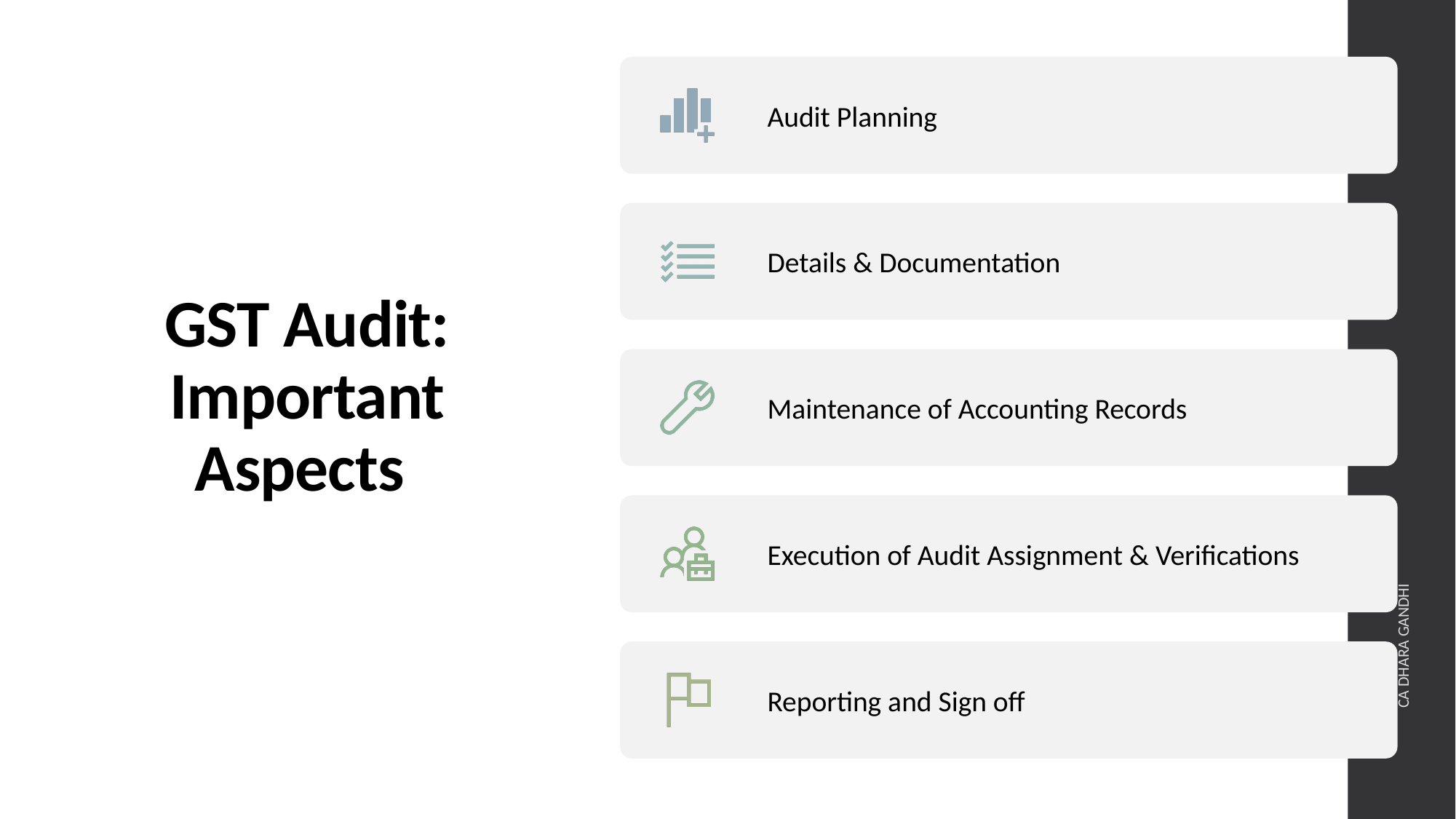

Audit Planning
Details & Documentation
Maintenance of Accounting Records
Execution of Audit Assignment & Verifications
Reporting and Sign off
# GST Audit: Important Aspects
CA DHARA GANDHI